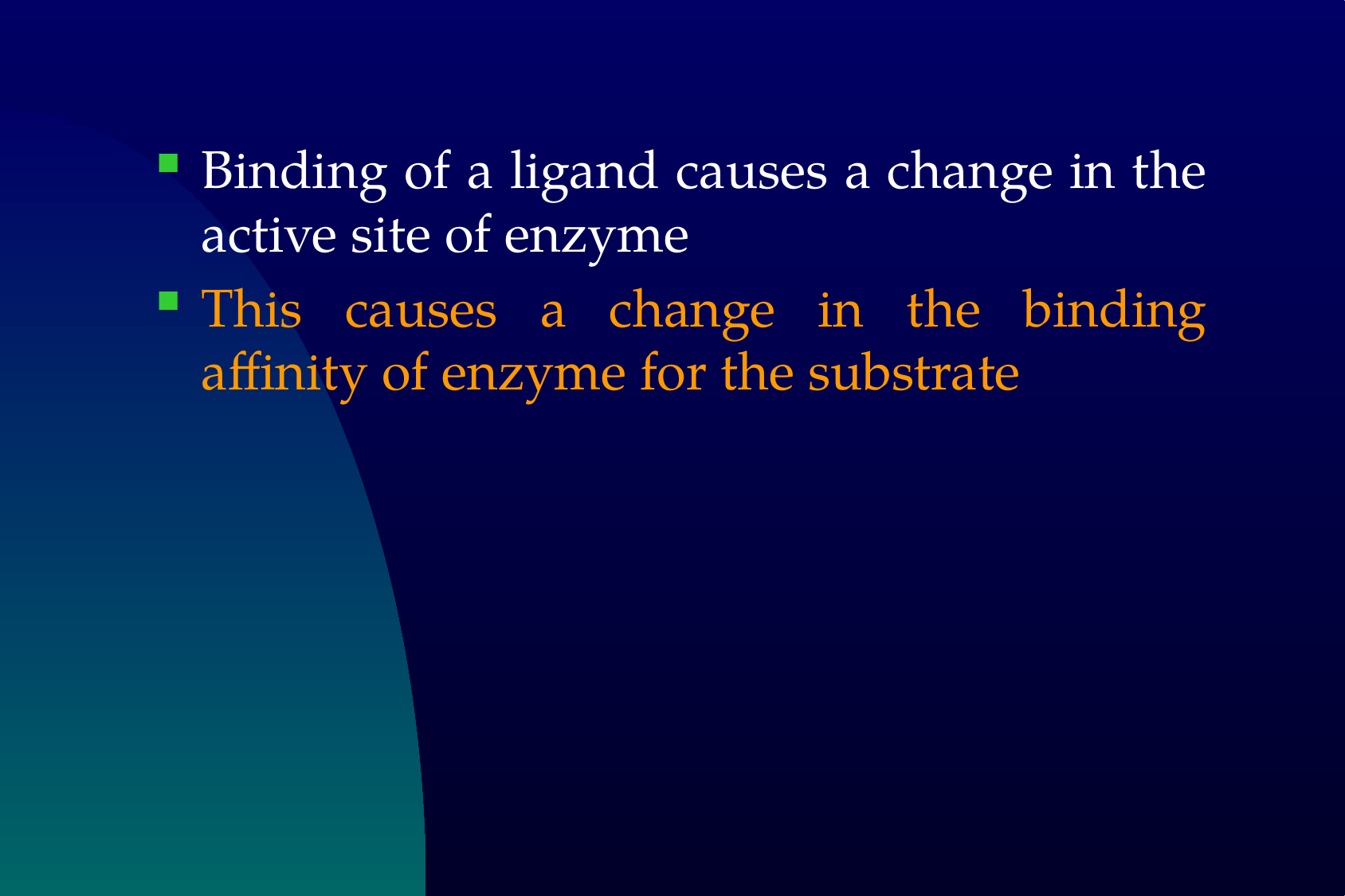

Binding of a ligand causes a change in the active site of enzyme
This causes a change in the binding affinity of enzyme for the substrate